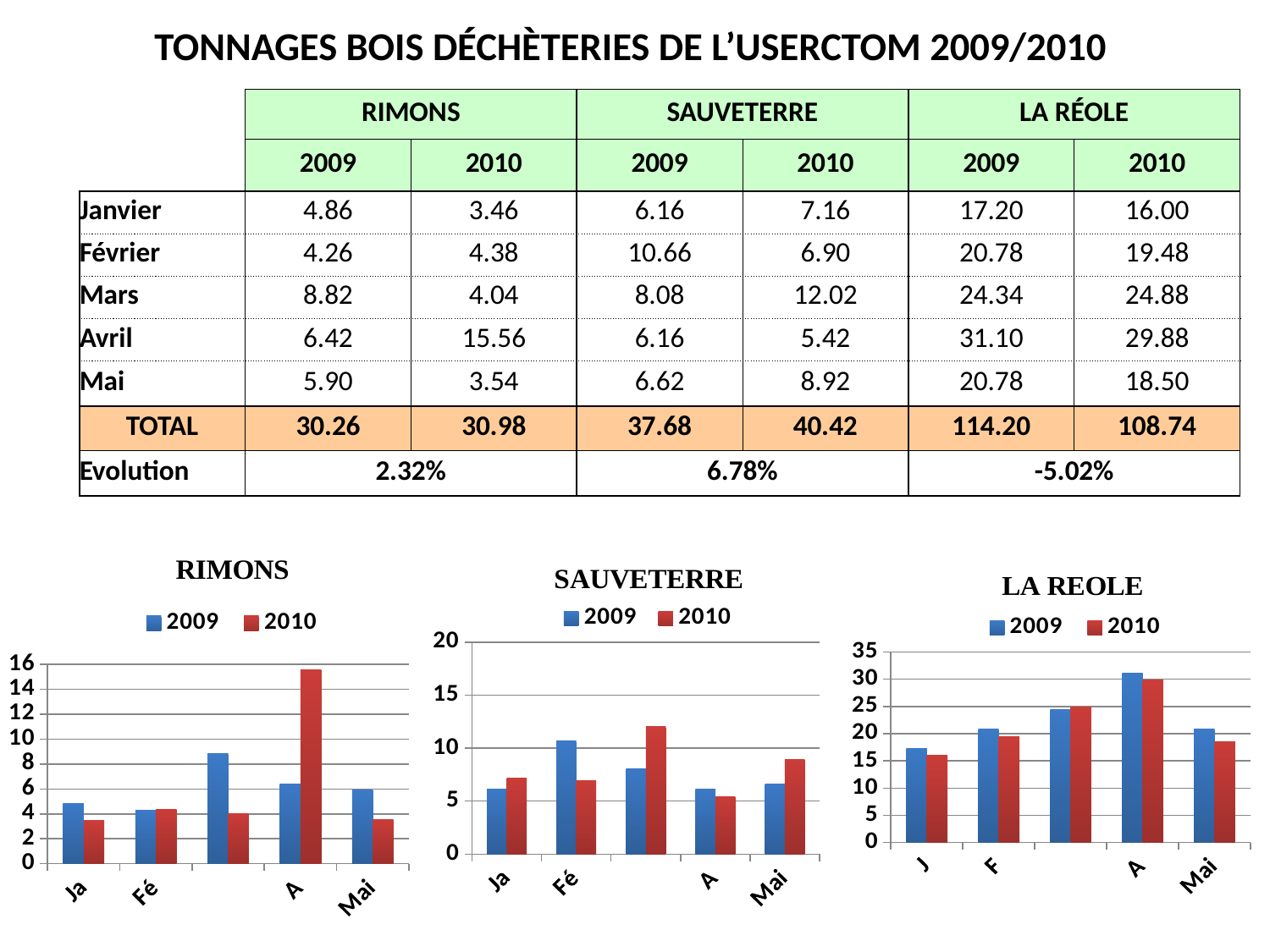

# TONNAGES BOIS DÉCHÈTERIES DE L’USERCTOM 2009/2010
|  | RIMONS |  | SAUVETERRE |  | LA RÉOLE |  |
| --- | --- | --- | --- | --- | --- | --- |
|  | 2009 | 2010 | 2009 | 2010 | 2009 | 2010 |
| Janvier | 4.86 | 3.46 | 6.16 | 7.16 | 17.20 | 16.00 |
| Février | 4.26 | 4.38 | 10.66 | 6.90 | 20.78 | 19.48 |
| Mars | 8.82 | 4.04 | 8.08 | 12.02 | 24.34 | 24.88 |
| Avril | 6.42 | 15.56 | 6.16 | 5.42 | 31.10 | 29.88 |
| Mai | 5.90 | 3.54 | 6.62 | 8.92 | 20.78 | 18.50 |
| TOTAL | 30.26 | 30.98 | 37.68 | 40.42 | 114.20 | 108.74 |
| Evolution | 2.32% |  | 6.78% |  | -5.02% |  |

### Chart

| Category |  |  |
|---|---|---|
| Janvier | 4.8599999999999985 | 3.46 |
| Février | 4.26 | 4.38 |
| Mars | 8.82 | 4.04 |
| Avril | 6.42 | 15.56 |
| Mai | 5.9 | 3.54 |

### Chart

| Category |  |  |
|---|---|---|
| Janvier | 6.1599999999999975 | 7.1599999999999975 |
| Février | 10.66 | 6.9 |
| Mars | 8.08 | 12.02 |
| Avril | 6.1599999999999975 | 5.42 |
| Mai | 6.6199999999999966 | 8.92 |

### Chart

| Category |  |  |
|---|---|---|
| Janvier | 17.2 | 16.0 |
| Février | 20.779999999999987 | 19.479999999999986 |
| Mars | 24.34 | 24.88 |
| Avril | 31.1 | 29.88 |
| Mai | 20.779999999999987 | 18.5 |